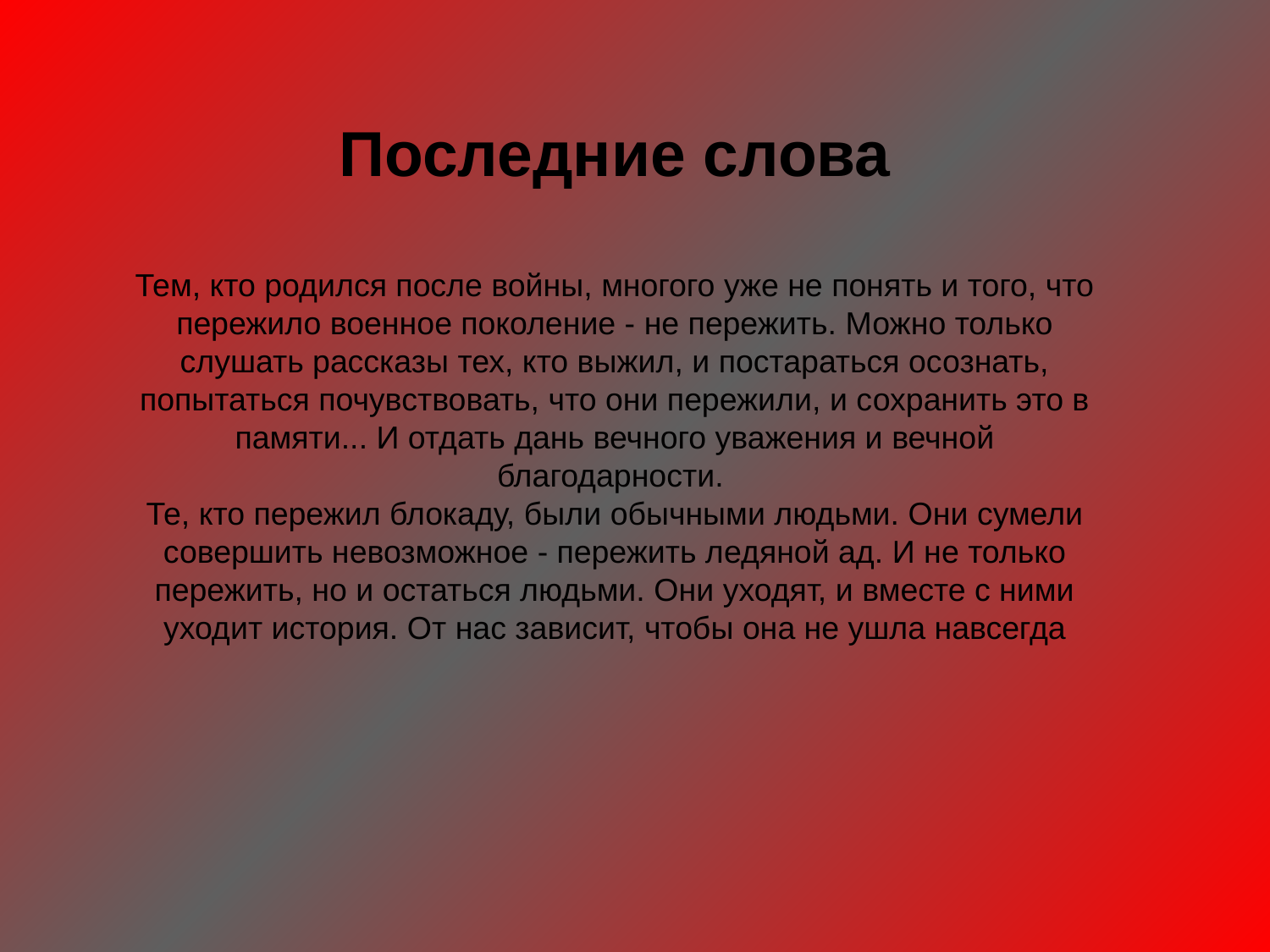

Последние слова

Тем, кто родился после войны, многого уже не понять и того, что пережило военное поколение - не пережить. Можно только слушать рассказы тех, кто выжил, и постараться осознать, попытаться почувствовать, что они пережили, и сохранить это в памяти... И отдать дань вечного уважения и вечной благодарности.
Те, кто пережил блокаду, были обычными людьми. Они сумели совершить невозможное - пережить ледяной ад. И не только пережить, но и остаться людьми. Они уходят, и вместе с ними уходит история. От нас зависит, чтобы она не ушла навсегда